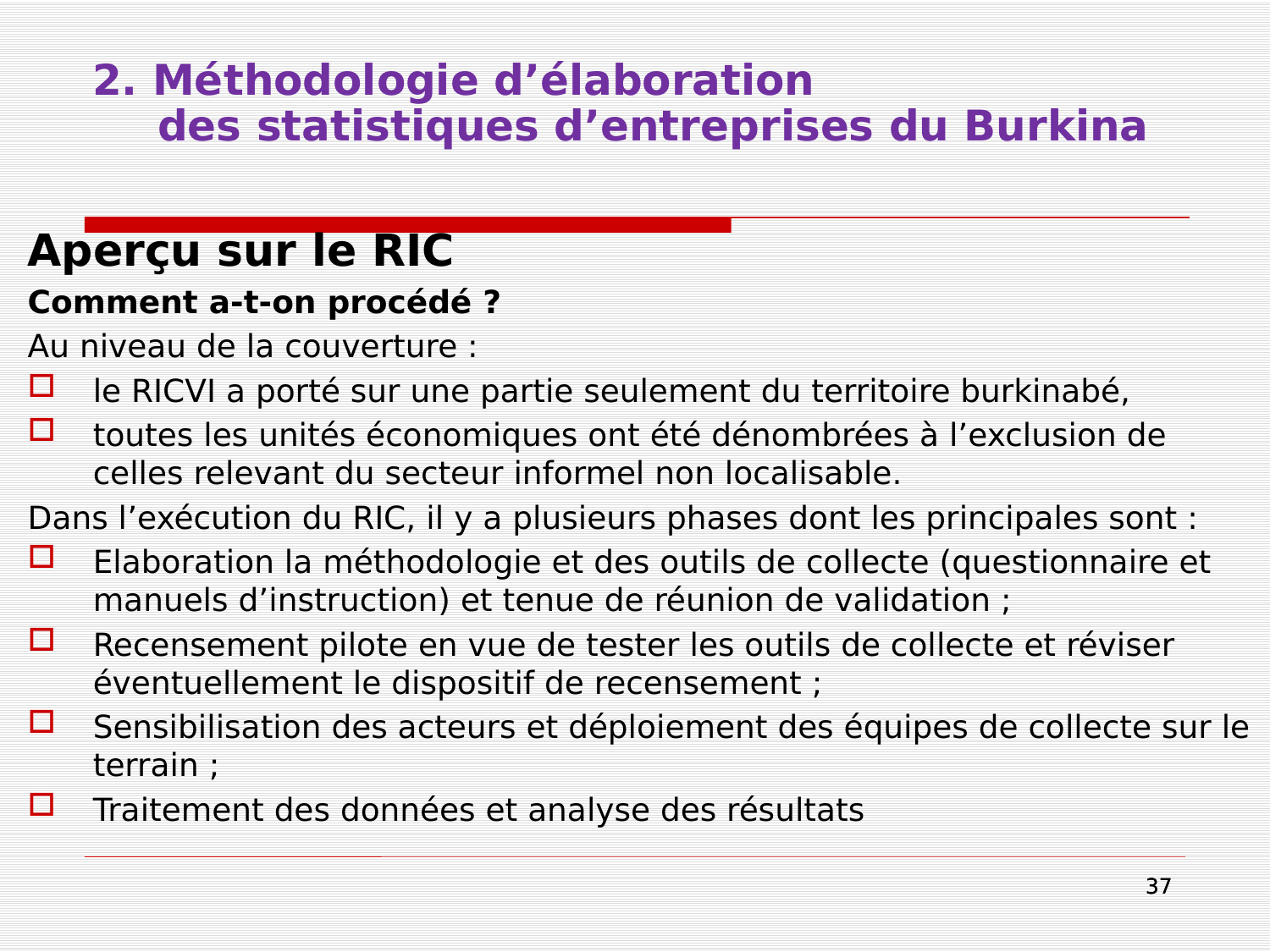

# 2. Méthodologie d’élaboration des statistiques d’entreprises du Burkina
Aperçu sur le RIC
Comment a-t-on procédé ?
Au niveau de la couverture :
le RICVI a porté sur une partie seulement du territoire burkinabé,
toutes les unités économiques ont été dénombrées à l’exclusion de celles relevant du secteur informel non localisable.
Dans l’exécution du RIC, il y a plusieurs phases dont les principales sont :
Elaboration la méthodologie et des outils de collecte (questionnaire et manuels d’instruction) et tenue de réunion de validation ;
Recensement pilote en vue de tester les outils de collecte et réviser éventuellement le dispositif de recensement ;
Sensibilisation des acteurs et déploiement des équipes de collecte sur le terrain ;
Traitement des données et analyse des résultats

37
37